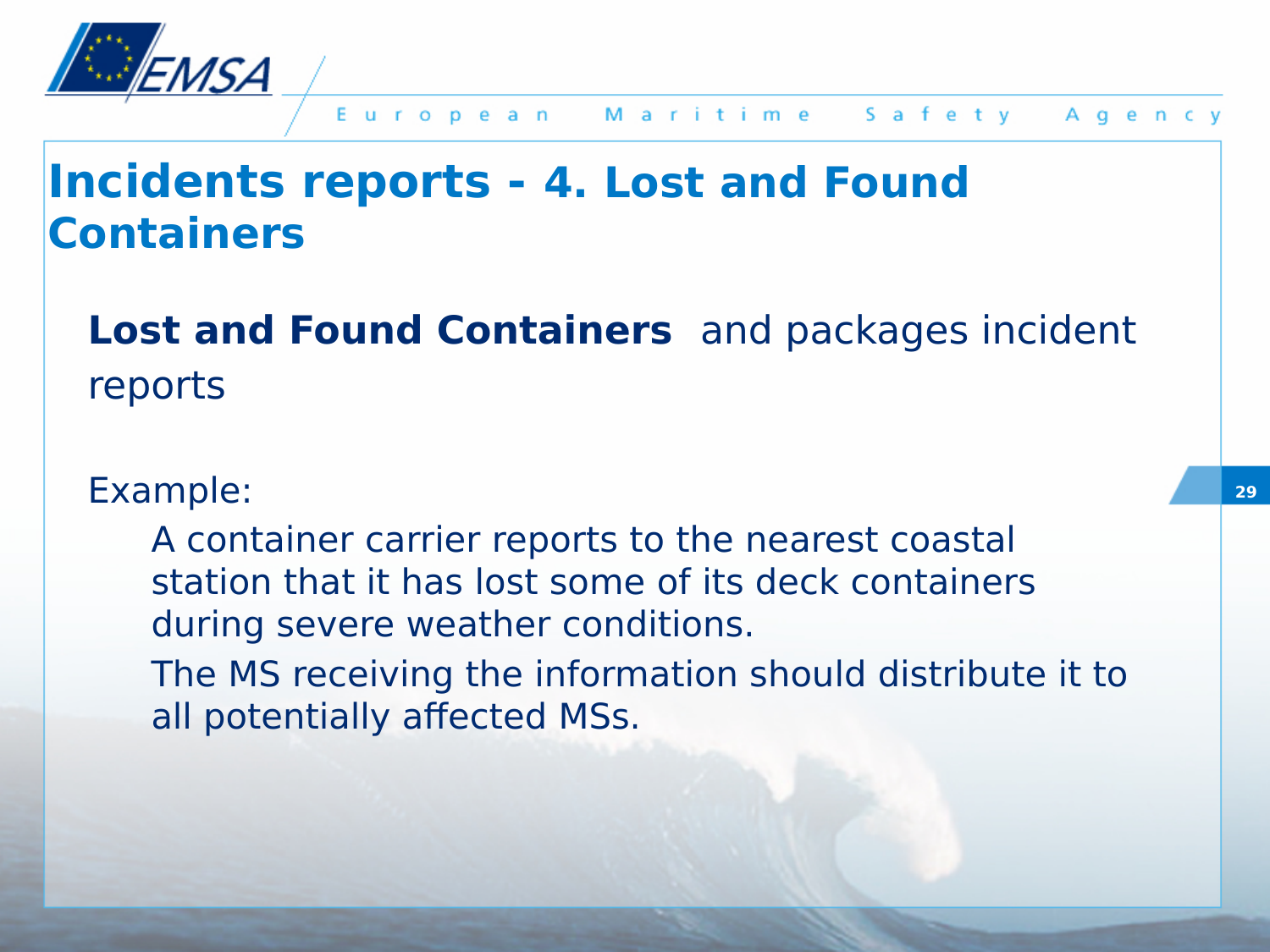

# Incidents reports - 4. Lost and Found Containers

Lost and Found Containers  and packages incident
reports

Example:
	A container carrier reports to the nearest coastal station that it has lost some of its deck containers during severe weather conditions.
	The MS receiving the information should distribute it to all potentially affected MSs.

29